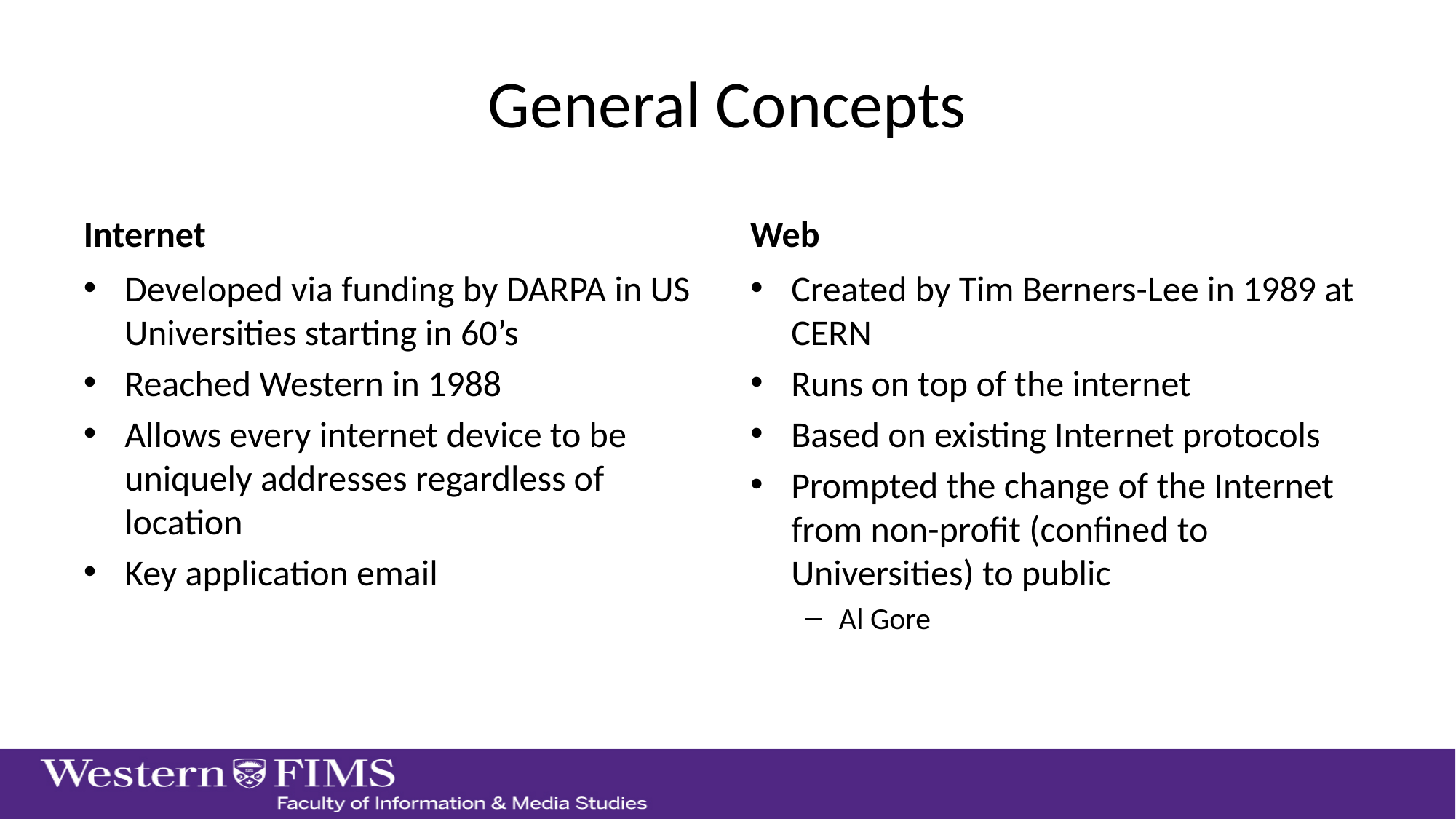

# General Concepts
Internet
Web
Developed via funding by DARPA in US Universities starting in 60’s
Reached Western in 1988
Allows every internet device to be uniquely addresses regardless of location
Key application email
Created by Tim Berners-Lee in 1989 at CERN
Runs on top of the internet
Based on existing Internet protocols
Prompted the change of the Internet from non-profit (confined to Universities) to public
Al Gore